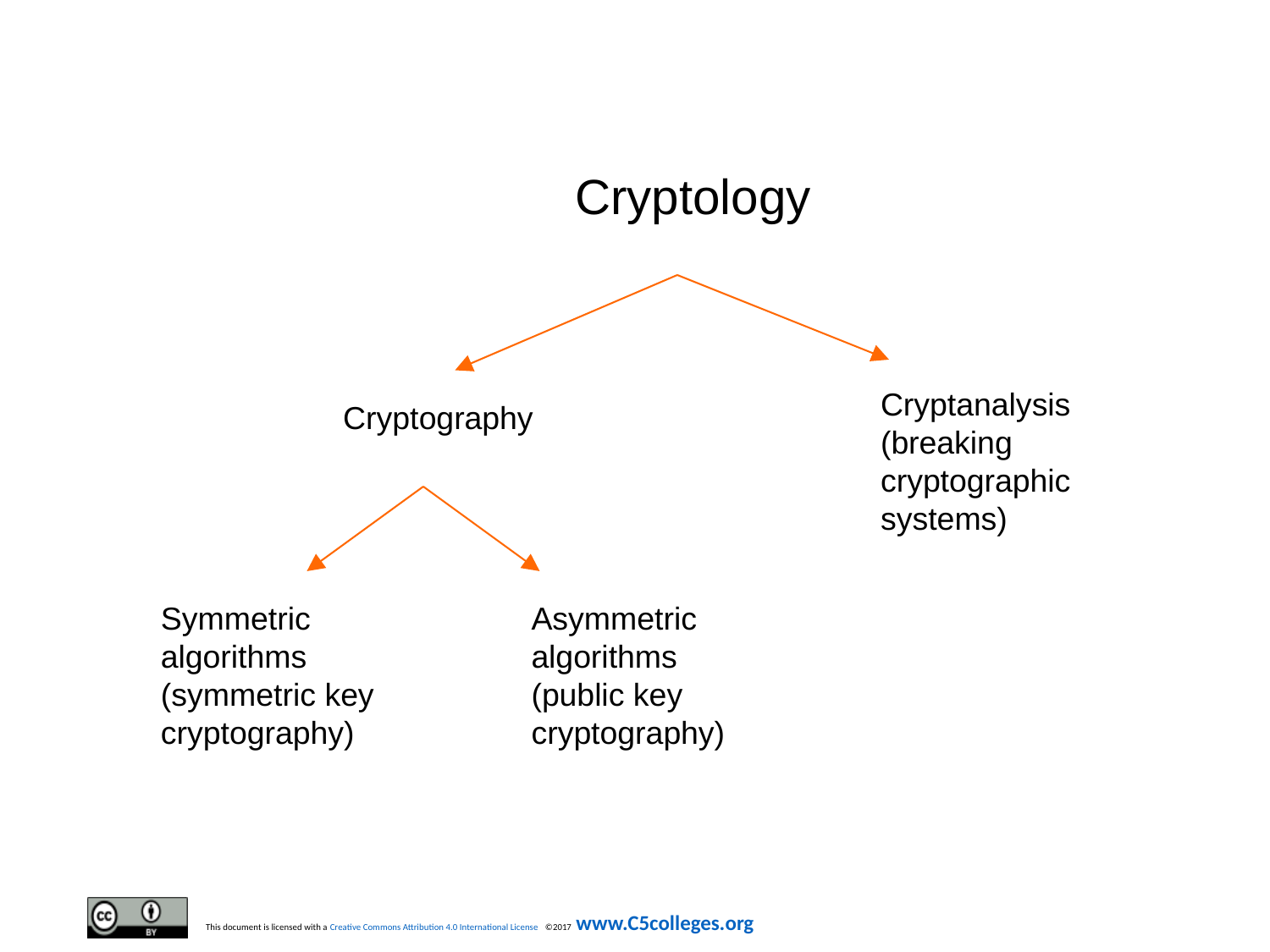

Cryptology
Cryptanalysis
(breaking  cryptographic systems)
Cryptography
Symmetric algorithms
(symmetric key cryptography)

Asymmetric algorithms
(public key cryptography)